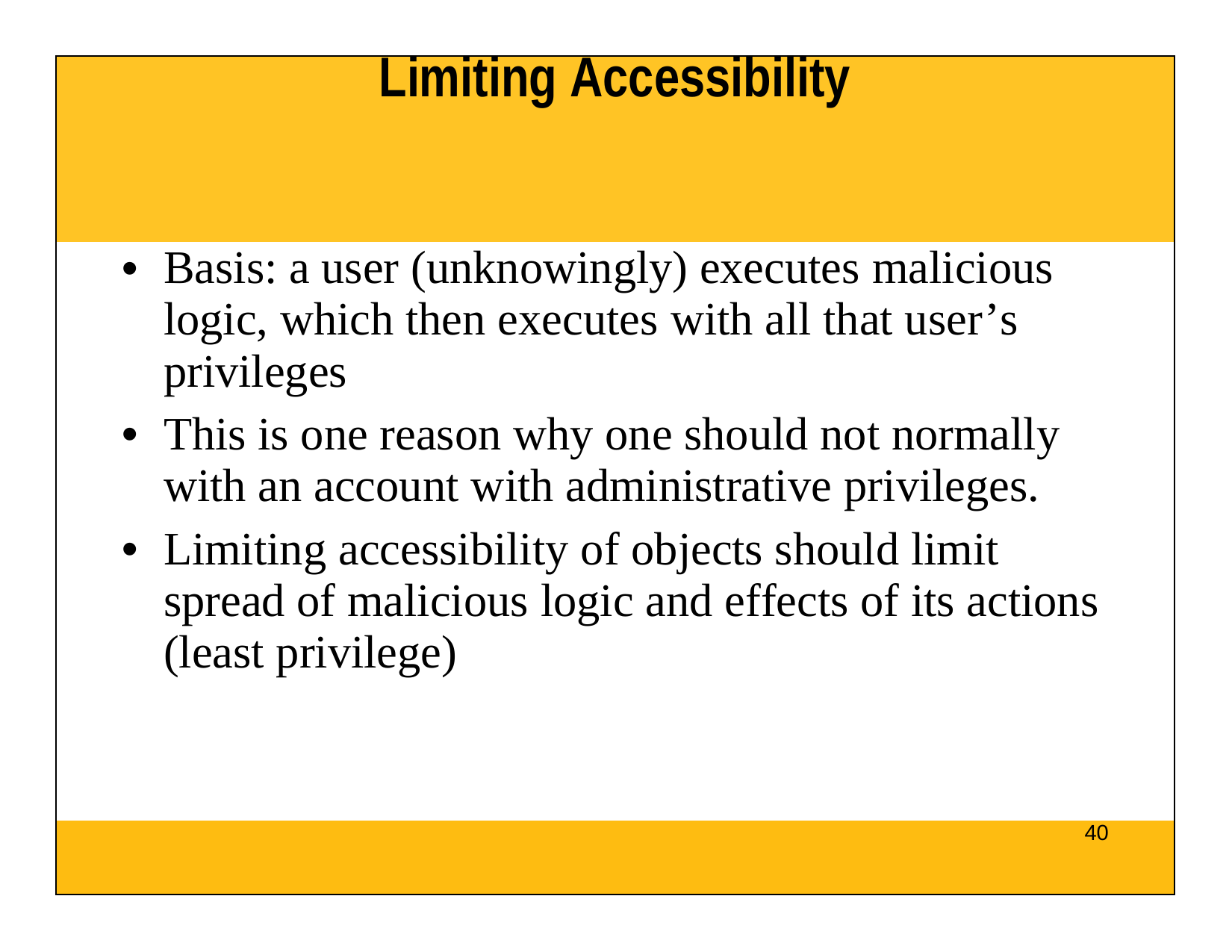

| Limiting Accessibility |
| --- |
| Basis: a user (unknowingly) executes malicious logic, which then executes with all that user’s privileges This is one reason why one should not normally with an account with administrative privileges. Limiting accessibility of objects should limit spread of malicious logic and effects of its actions (least privilege) |
| 40 |